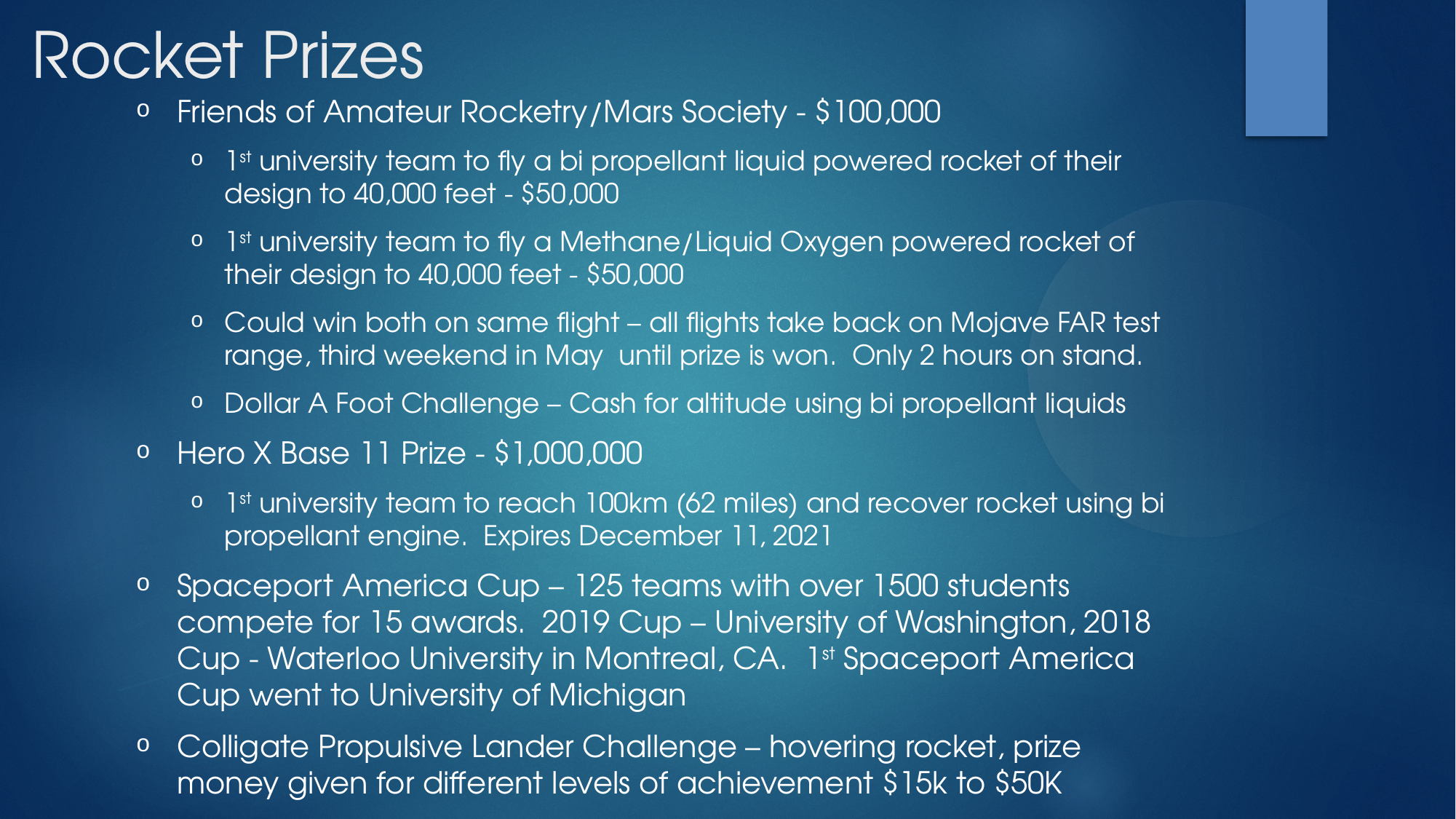

Rocket Prizes
Friends of Amateur Rocketry/Mars Society - $100,000
1st university team to fly a bi propellant liquid powered rocket of their design to 40,000 feet - $50,000
1st university team to fly a Methane/Liquid Oxygen powered rocket of their design to 40,000 feet - $50,000
Could win both on same flight – all flights take back on Mojave FAR test range, third weekend in May  until prize is won.  Only 2 hours on stand.
Dollar A Foot Challenge – Cash for altitude using bi propellant liquids
Hero X Base 11 Prize - $1,000,000
1st university team to reach 100km (62 miles) and recover rocket using bi propellant engine.  Expires December 11, 2021
Spaceport America Cup – 125 teams with over 1500 students compete for 15 awards.  2019 Cup – University of Washington, 2018 Cup - Waterloo University in Montreal, CA.  1st Spaceport America Cup went to University of Michigan
Colligate Propulsive Lander Challenge – hovering rocket, prize money given for different levels of achievement $15k to $50K